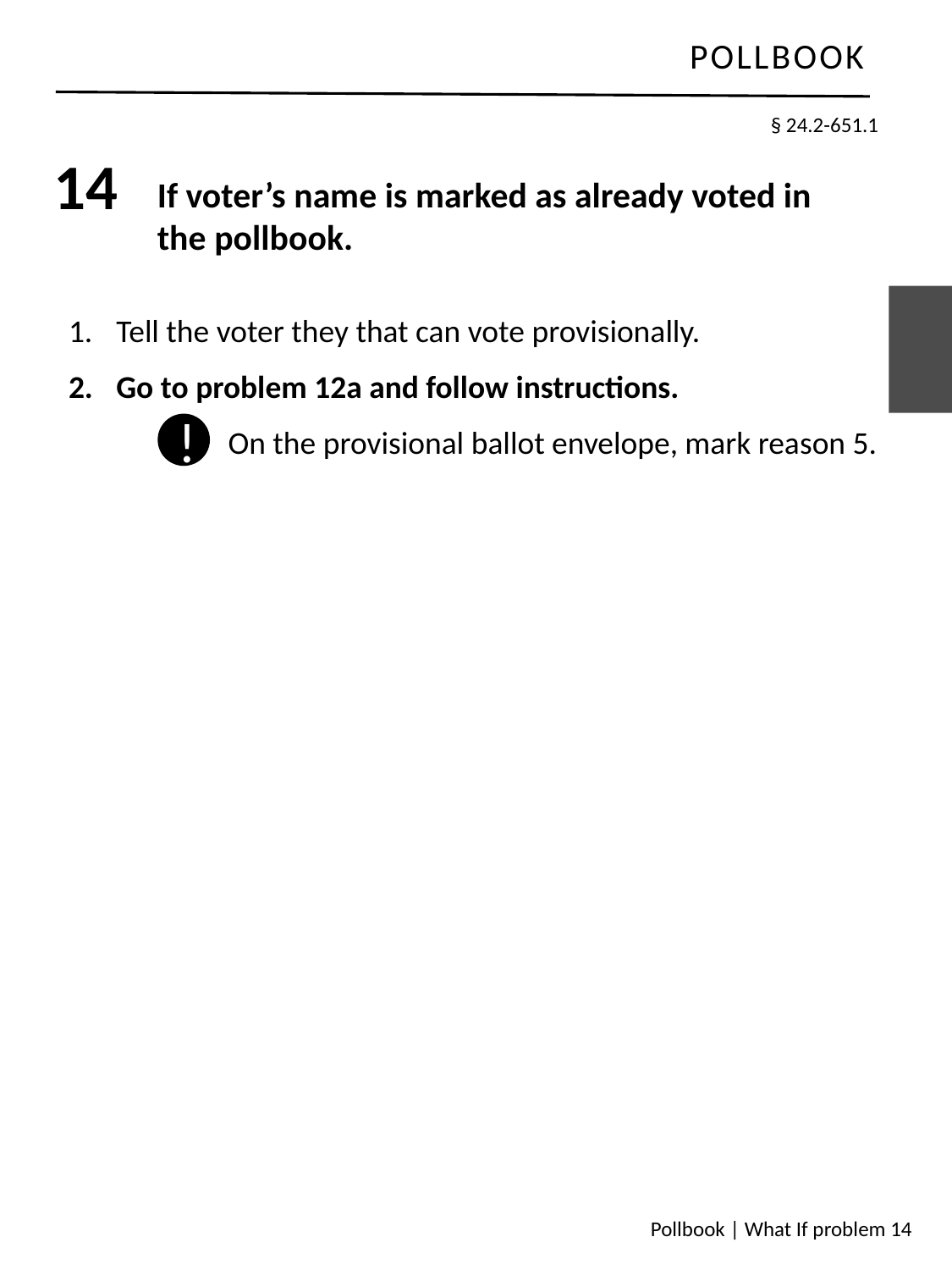

§ 24.2-651.1
14
If voter’s name is marked as already voted in the pollbook.
Tell the voter they that can vote provisionally.
Go to problem 12a and follow instructions.
	On the provisional ballot envelope, mark reason 5.
!
Pollbook | What If problem 14